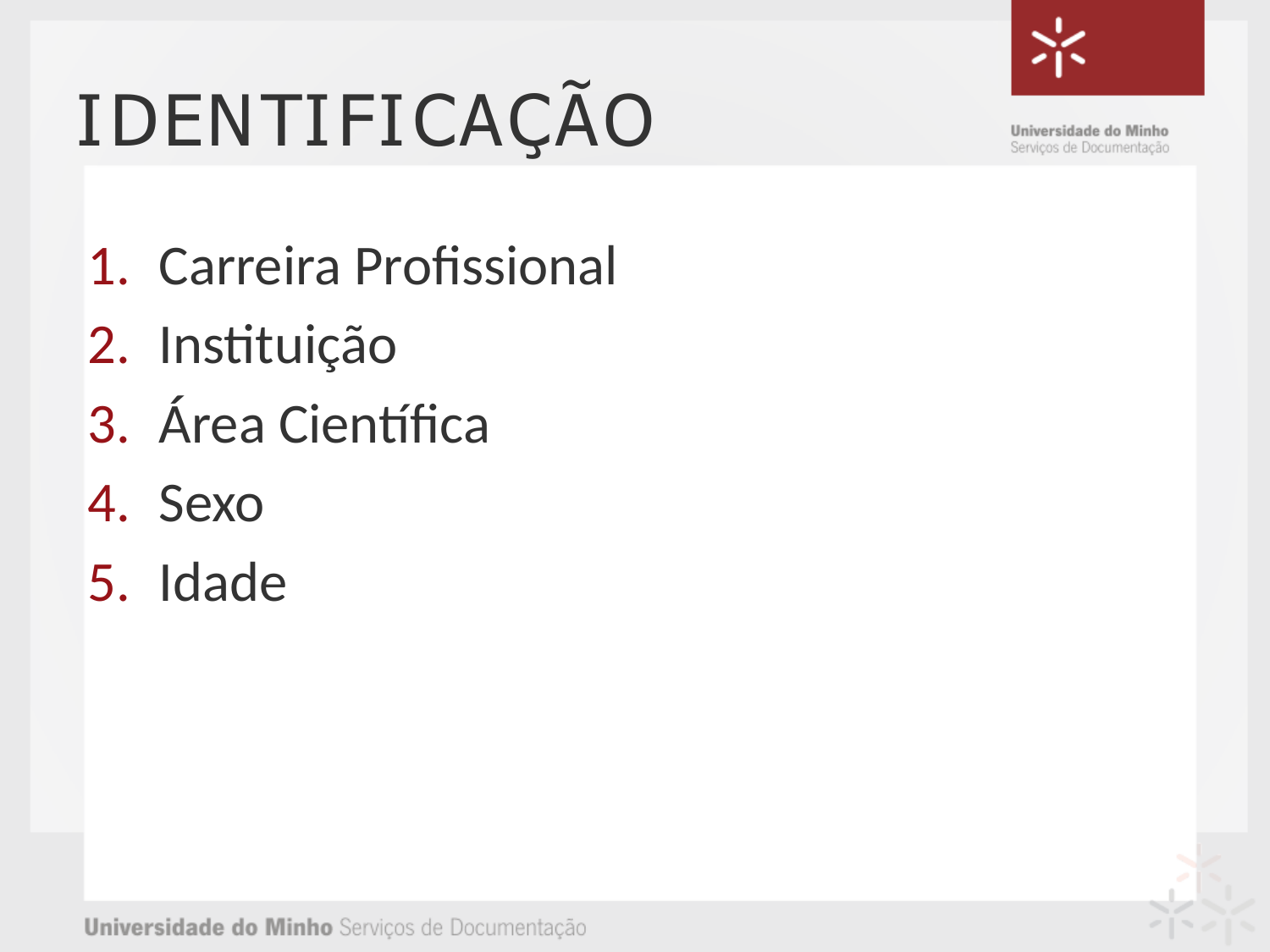

# IDENTIFICAÇÃO
Carreira Profissional
Instituição
Área Científica
Sexo
Idade